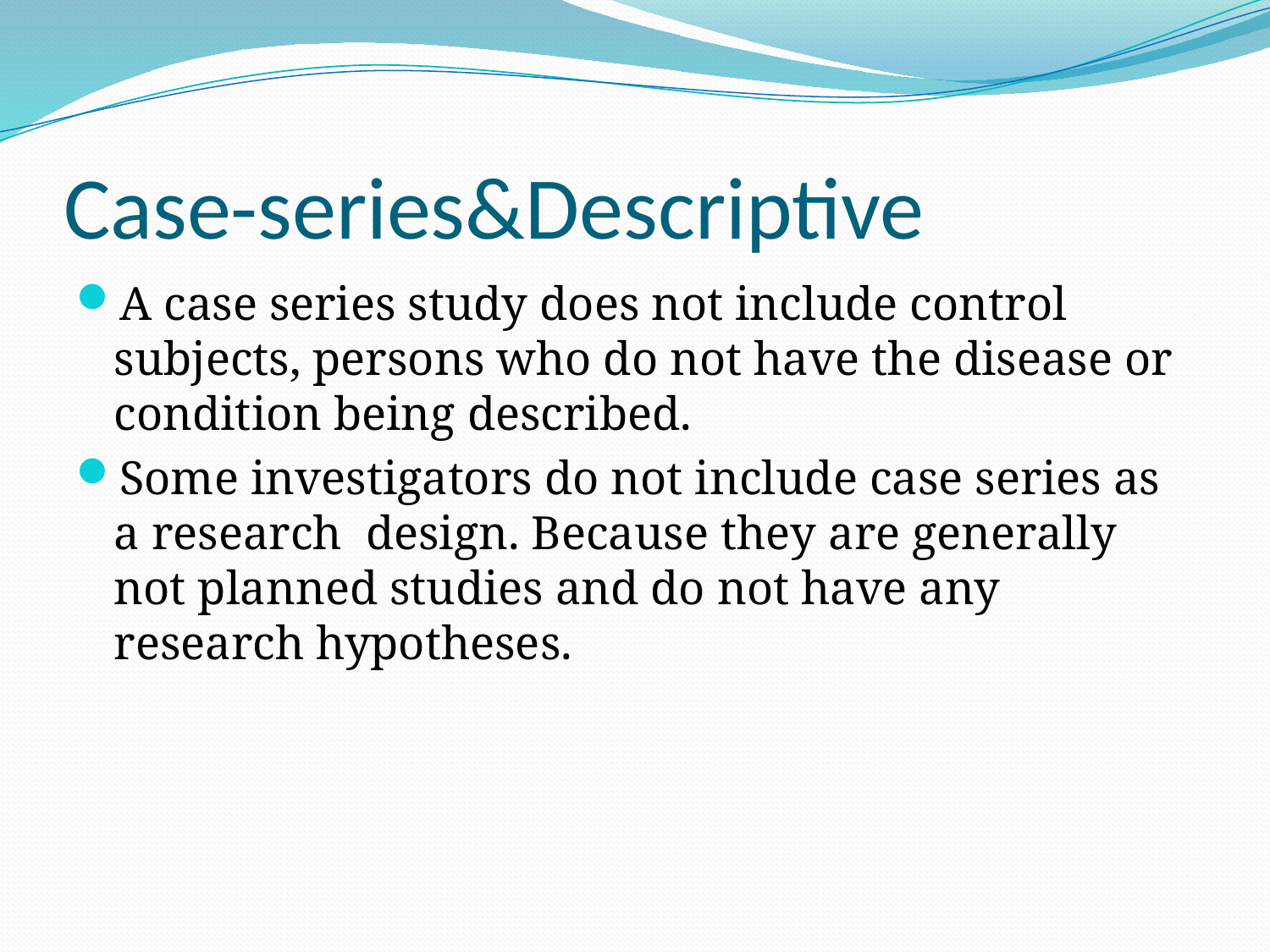

# Case-series&Descriptive
A case series study does not include control subjects, persons who do not have the disease or condition being described.
Some investigators do not include case series as a research  design. Because they are generally not planned studies and do not have any research hypotheses.